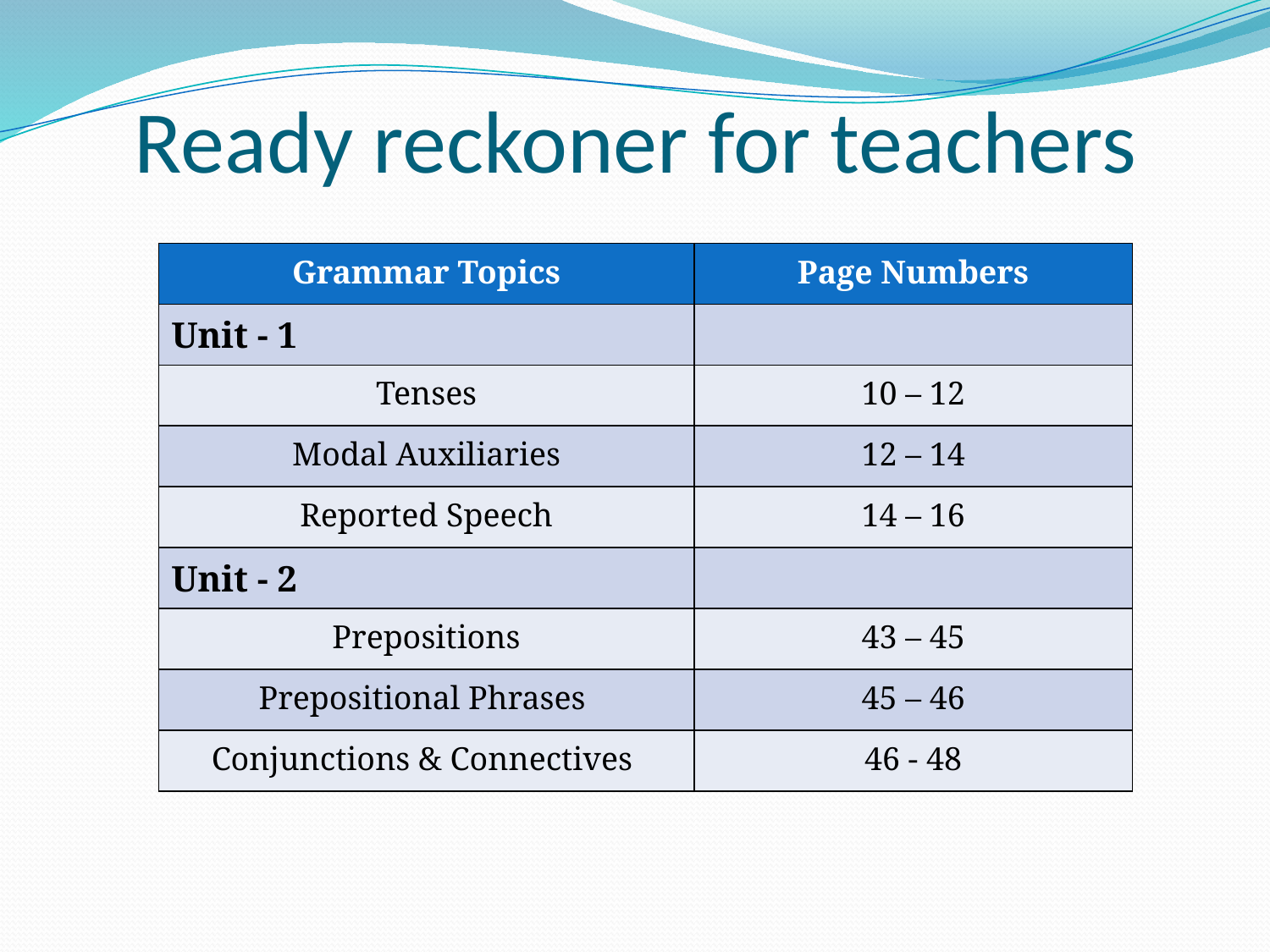

# Ready reckoner for teachers
| Grammar Topics | Page Numbers |
| --- | --- |
| Unit - 1 |  |
| Tenses | 10 – 12 |
| Modal Auxiliaries | 12 – 14 |
| Reported Speech | 14 – 16 |
| Unit - 2 |  |
| Prepositions | 43 – 45 |
| Prepositional Phrases | 45 – 46 |
| Conjunctions & Connectives | 46 - 48 |